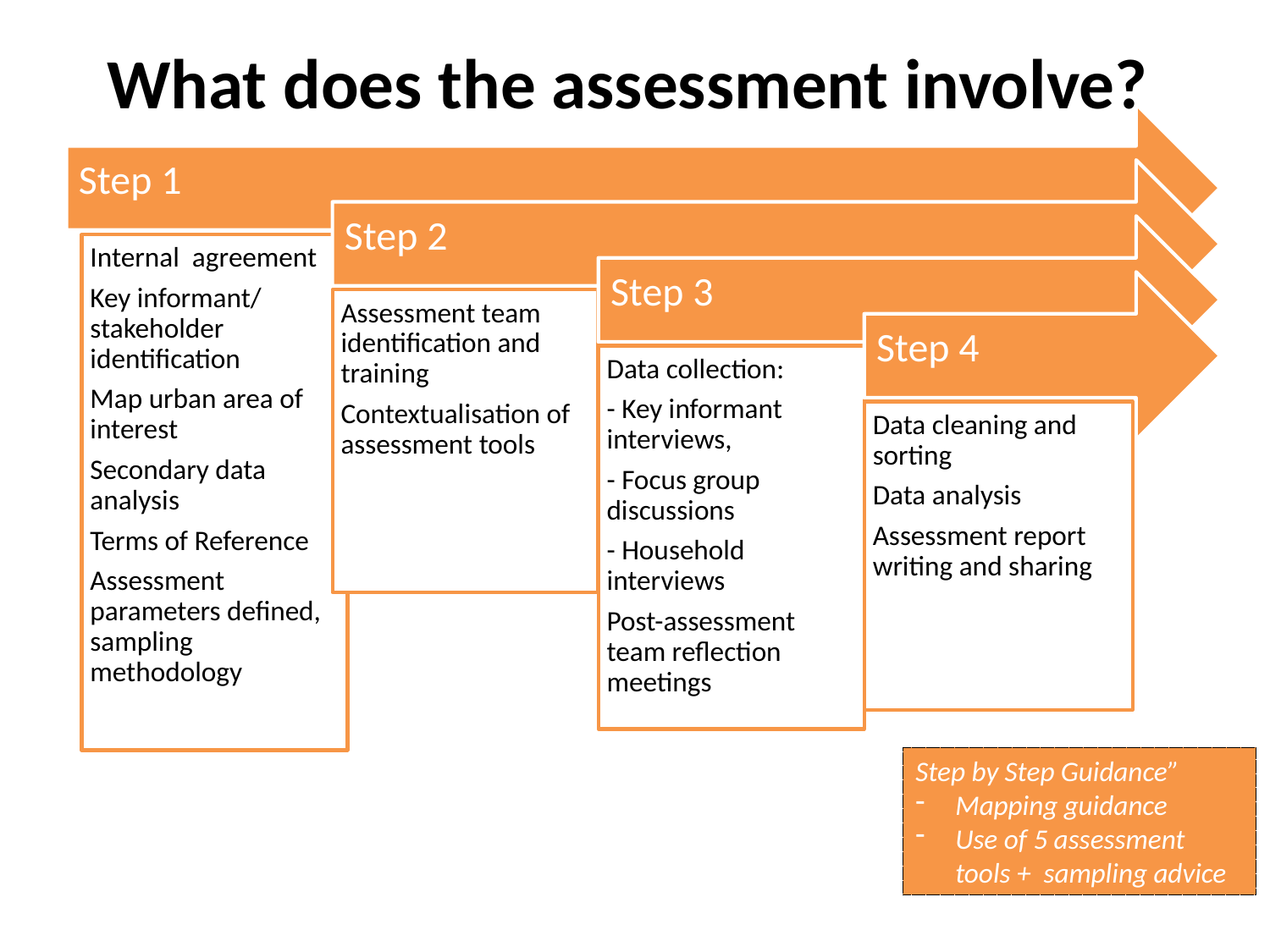

# What does the assessment involve?
Step 1
Internal  agreement
Key informant/ stakeholder identification
Map urban area of interest
Secondary data analysis
Terms of Reference
Assessment parameters defined, sampling methodology
Step 2
Assessment team identification and training
Contextualisation of assessment tools
Step 3
Data collection:
- Key informant interviews,
- Focus group discussions
- Household interviews
Post-assessment team reflection meetings
Step 4
Data cleaning and sorting
Data analysis
Assessment report writing and sharing
Step by Step Guidance”
Mapping guidance
Use of 5 assessment tools +  sampling advice